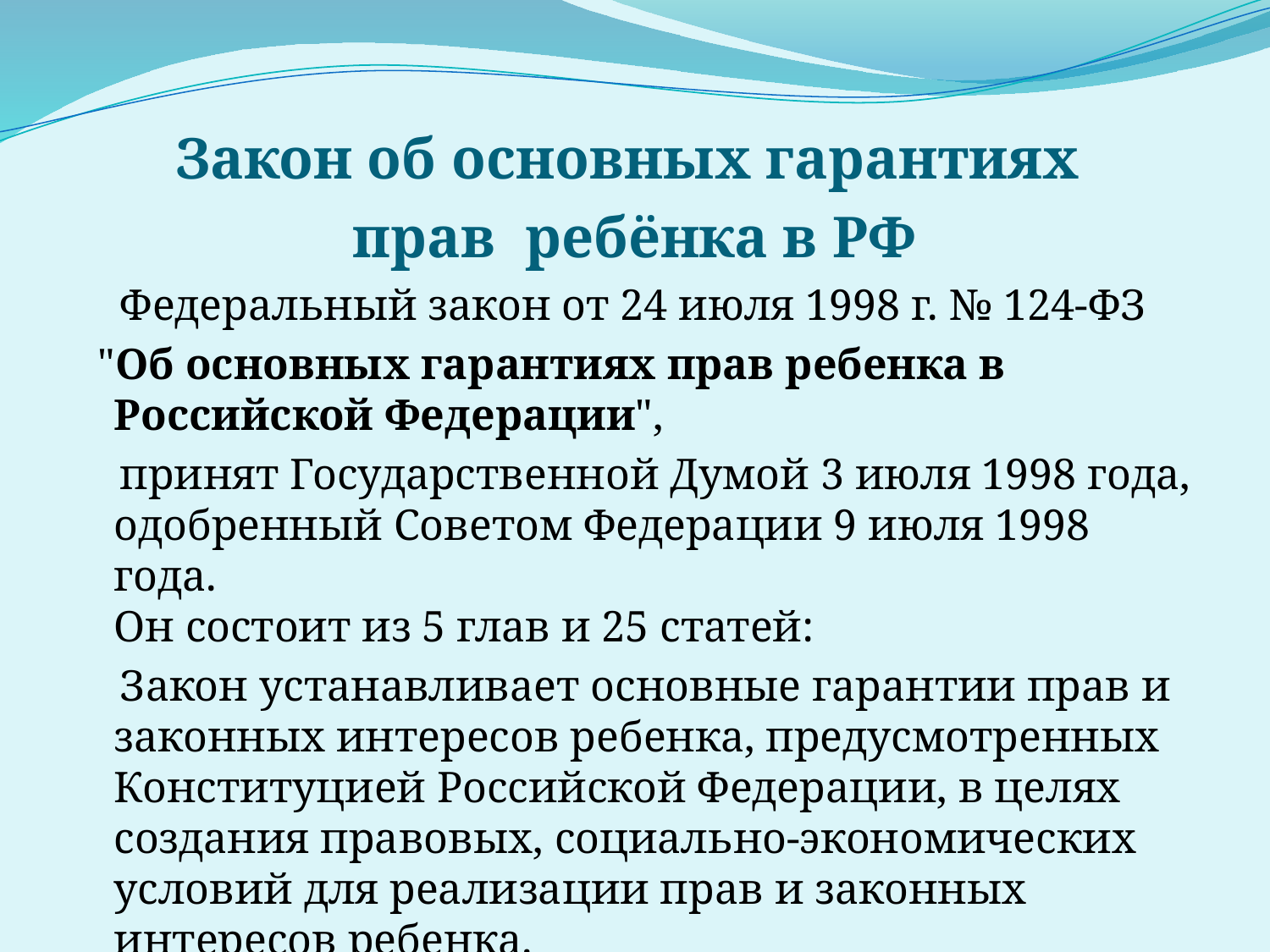

#
Закон об основных гарантиях
прав  ребёнка в РФ
    Федеральный закон от 24 июля 1998 г. № 124-ФЗ
  "Об основных гарантиях прав ребенка в Российской Федерации",
    принят Государственной Думой 3 июля 1998 года, одобренный Советом Федерации 9 июля 1998 года.
Он состоит из 5 глав и 25 статей:
    Закон устанавливает основные гарантии прав и законных интересов ребенка, предусмотренных Конституцией Российской Федерации, в целях создания правовых, социально-экономических условий для реализации прав и законных интересов ребенка.